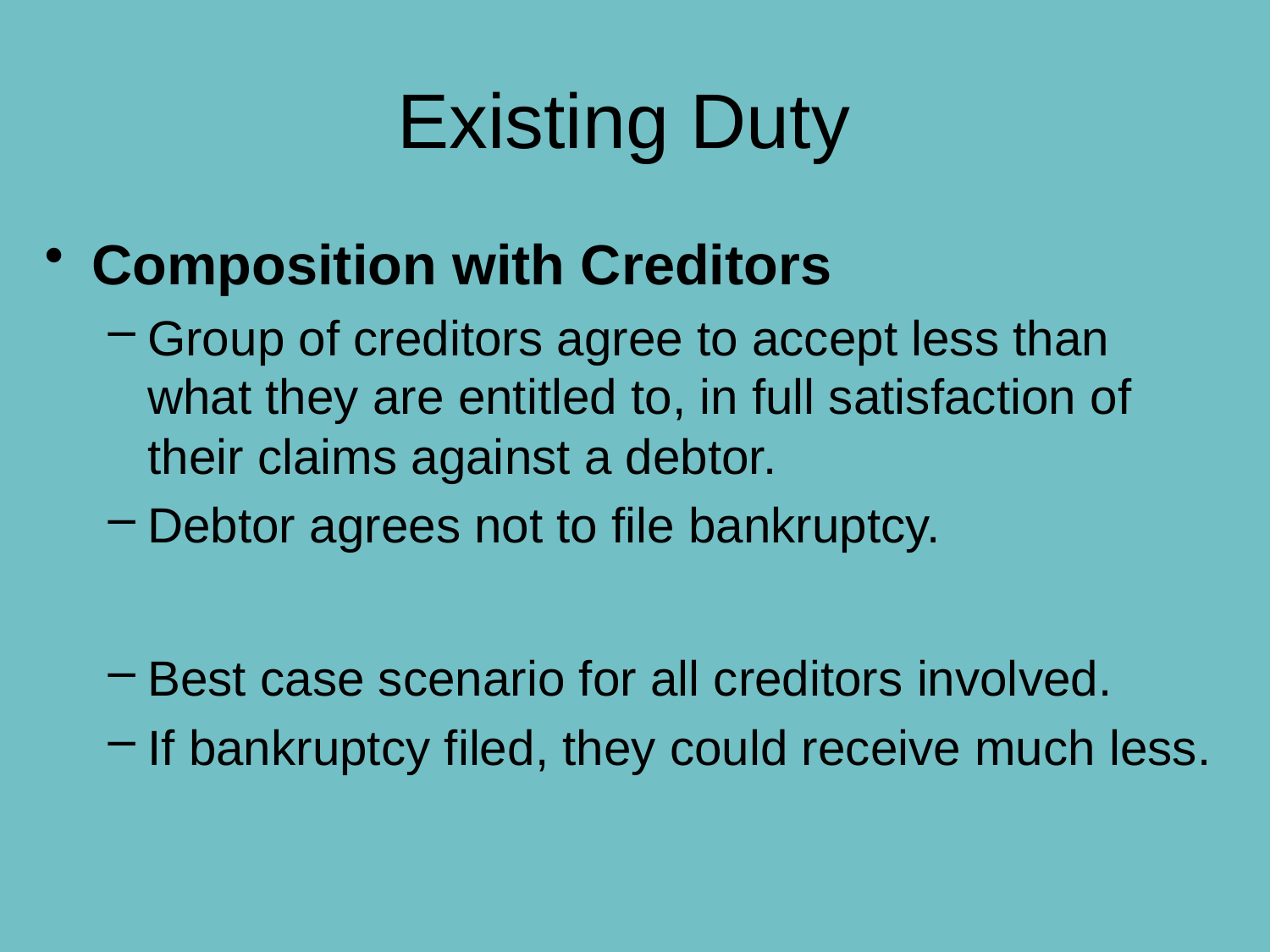

# Existing Duty
Composition with Creditors
Group of creditors agree to accept less than what they are entitled to, in full satisfaction of  their claims against a debtor.
Debtor agrees not to file bankruptcy.

Best case scenario for all creditors involved.
If bankruptcy filed, they could receive much less.